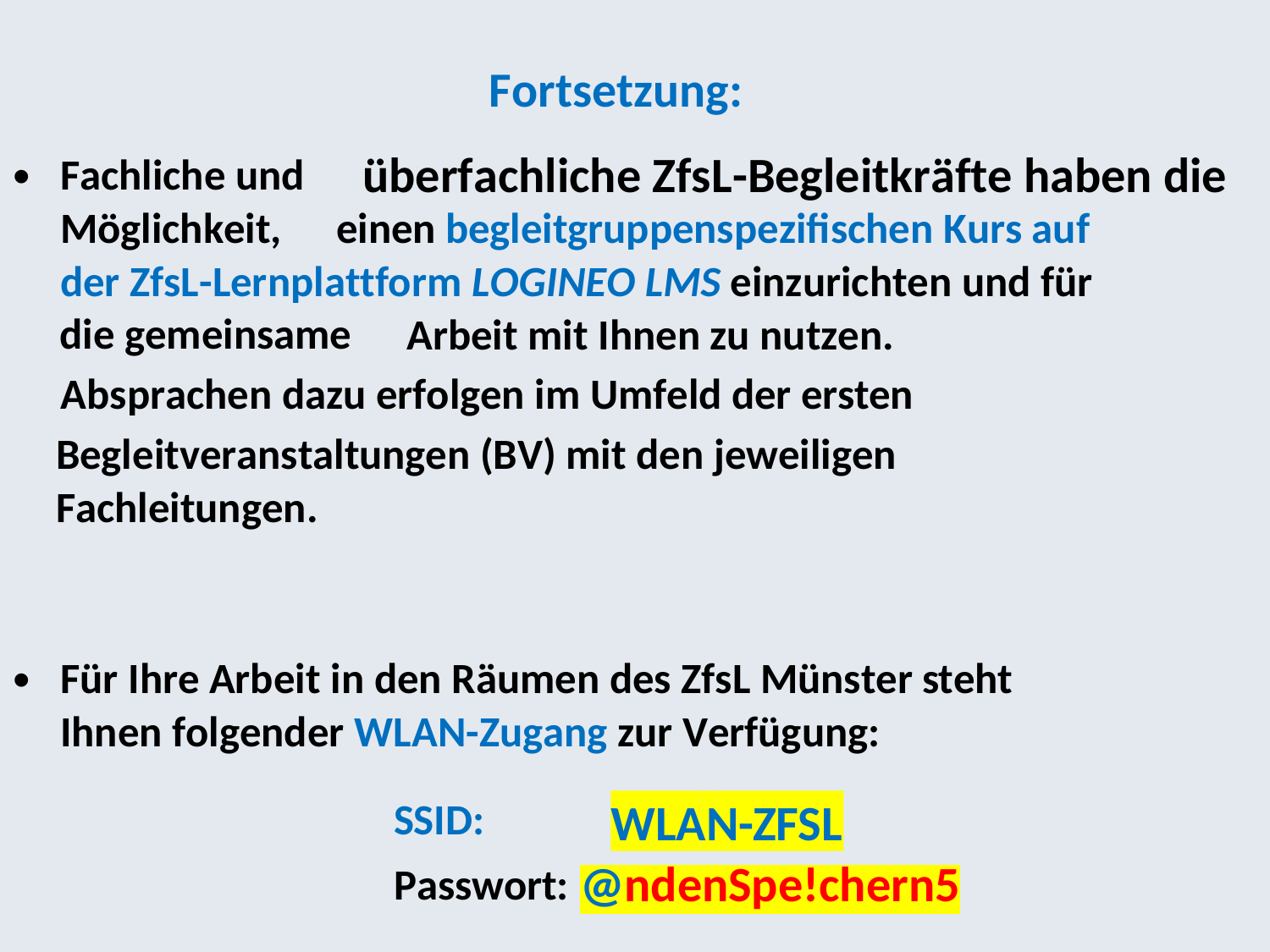

Fortsetzung:
überfachliche ZfsL-Begleitkräfte haben die
•
Fachliche und
Möglichkeit,
einen begleitgruppenspezifischen Kurs auf
der ZfsL-Lernplattform LOGINEO LMS einzurichten und für
die gemeinsame

Arbeit mit Ihnen zu nutzen.
Absprachen dazu erfolgen im Umfeld der ersten
Begleitveranstaltungen (BV) mit den jeweiligen
Fachleitungen.
•
Für Ihre Arbeit in den Räumen des ZfsL Münster steht
Ihnen folgender WLAN-Zugang zur Verfügung:

WLAN-ZFSL

SSID:
Passwort: @ndenSpe!chern5